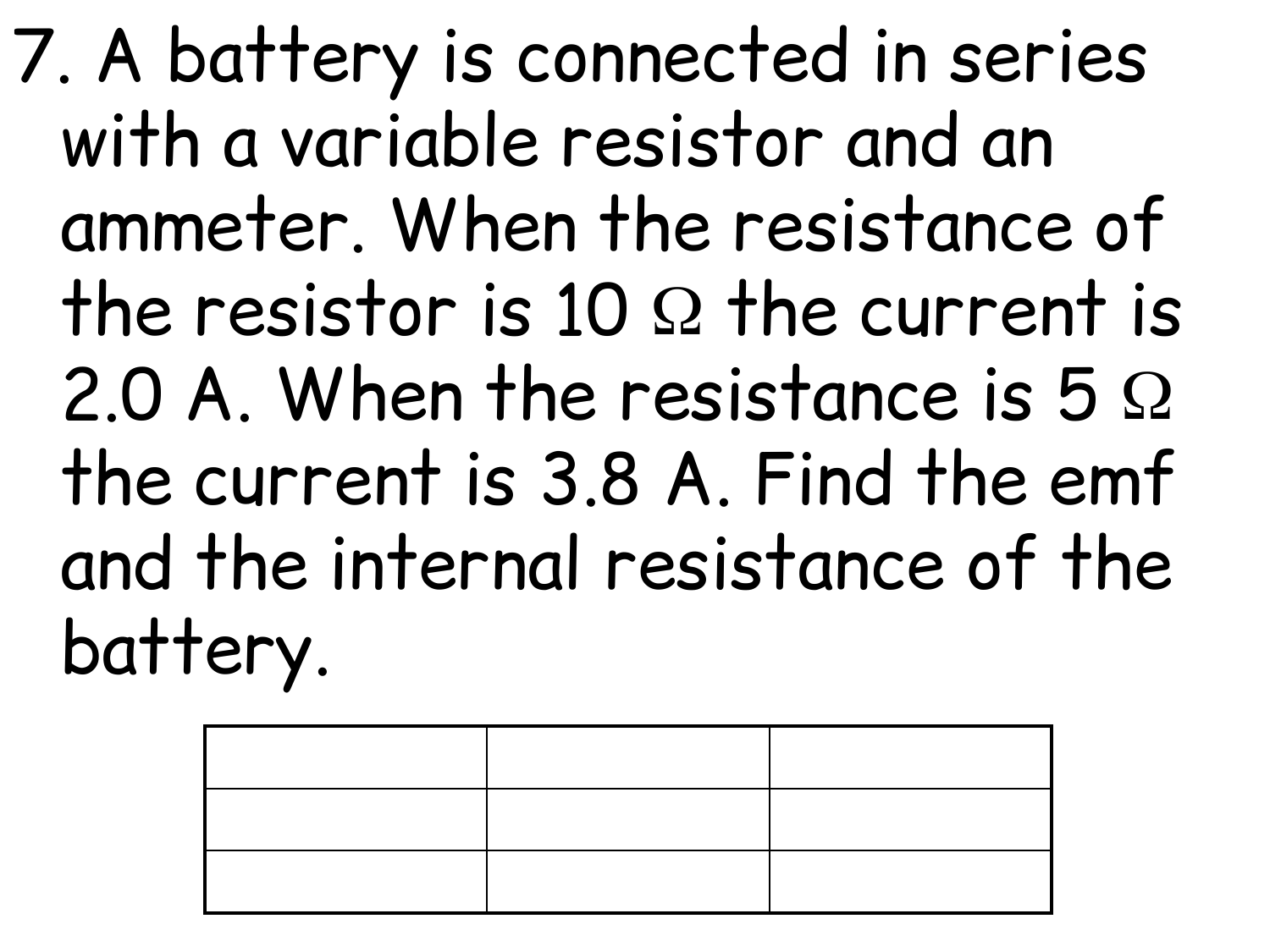

7. A battery is connected in series with a variable resistor and an ammeter. When the resistance of the resistor is 10 Ω the current is 2.0 A. When the resistance is 5 Ω the current is 3.8 A. Find the emf and the internal resistance of the battery.
|  |  |  |
| --- | --- | --- |
|  |  |  |
|  |  |  |